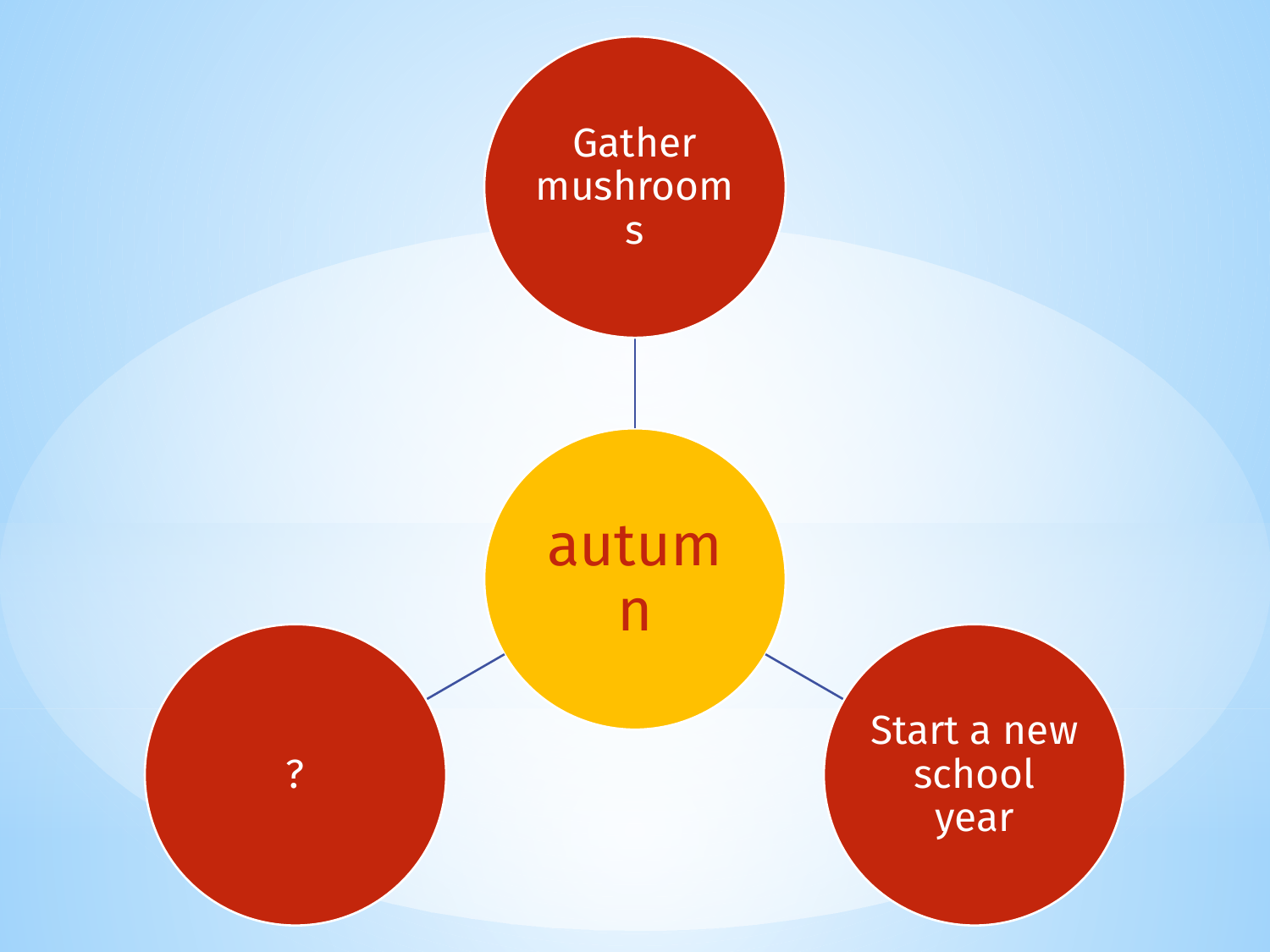

autumn

Gather mushrooms

Start a new school year

?